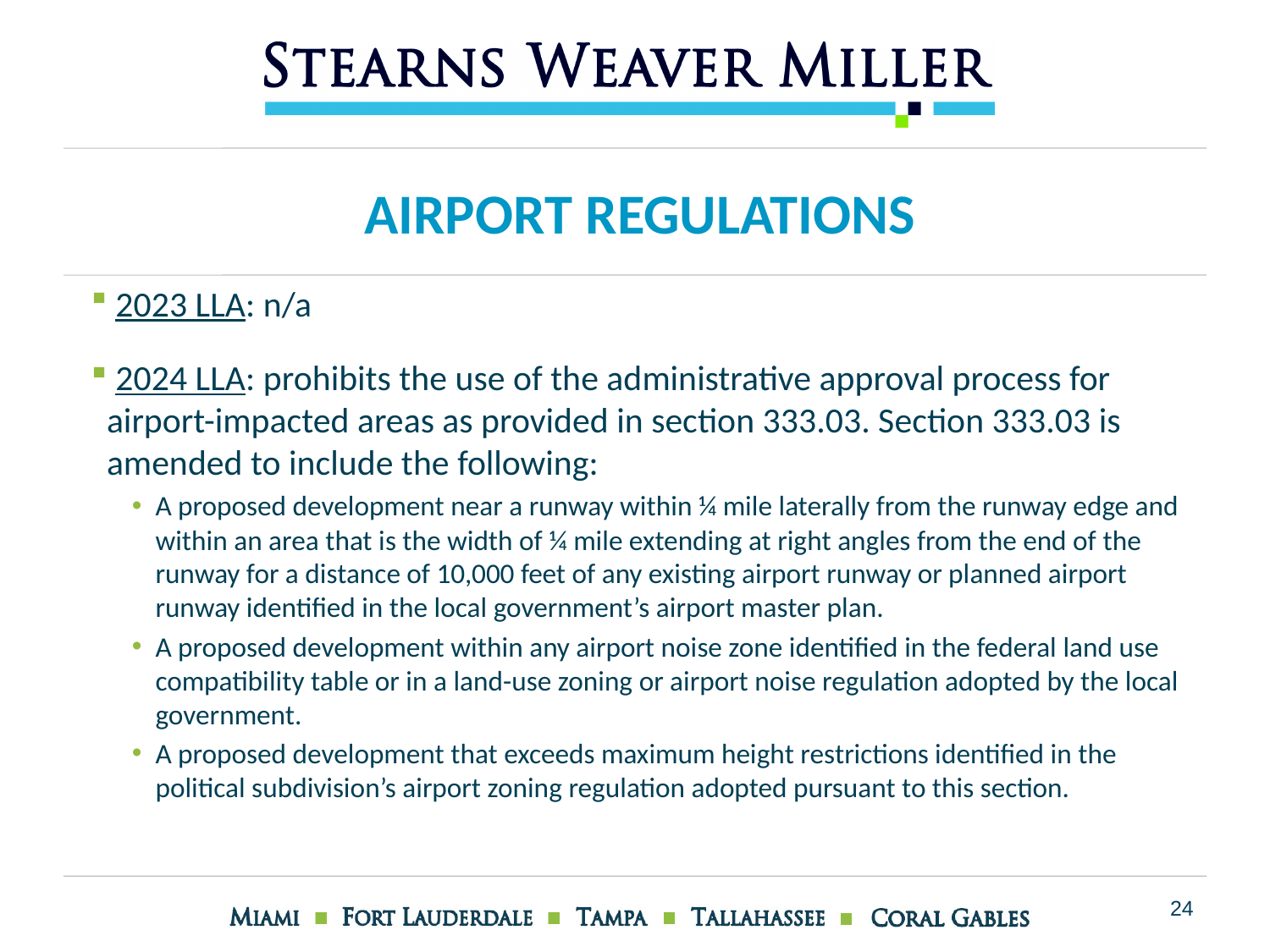

# Airport regulations
 2023 LLA: n/a

 2024 LLA: prohibits the use of the administrative approval process for airport-impacted areas as provided in section 333.03. Section 333.03 is amended to include the following:
A proposed development near a runway within ¼ mile laterally from the runway edge and within an area that is the width of ¼ mile extending at right angles from the end of the runway for a distance of 10,000 feet of any existing airport runway or planned airport runway identified in the local government’s airport master plan.
A proposed development within any airport noise zone identified in the federal land use compatibility table or in a land-use zoning or airport noise regulation adopted by the local government.
A proposed development that exceeds maximum height restrictions identified in the political subdivision’s airport zoning regulation adopted pursuant to this section.
24